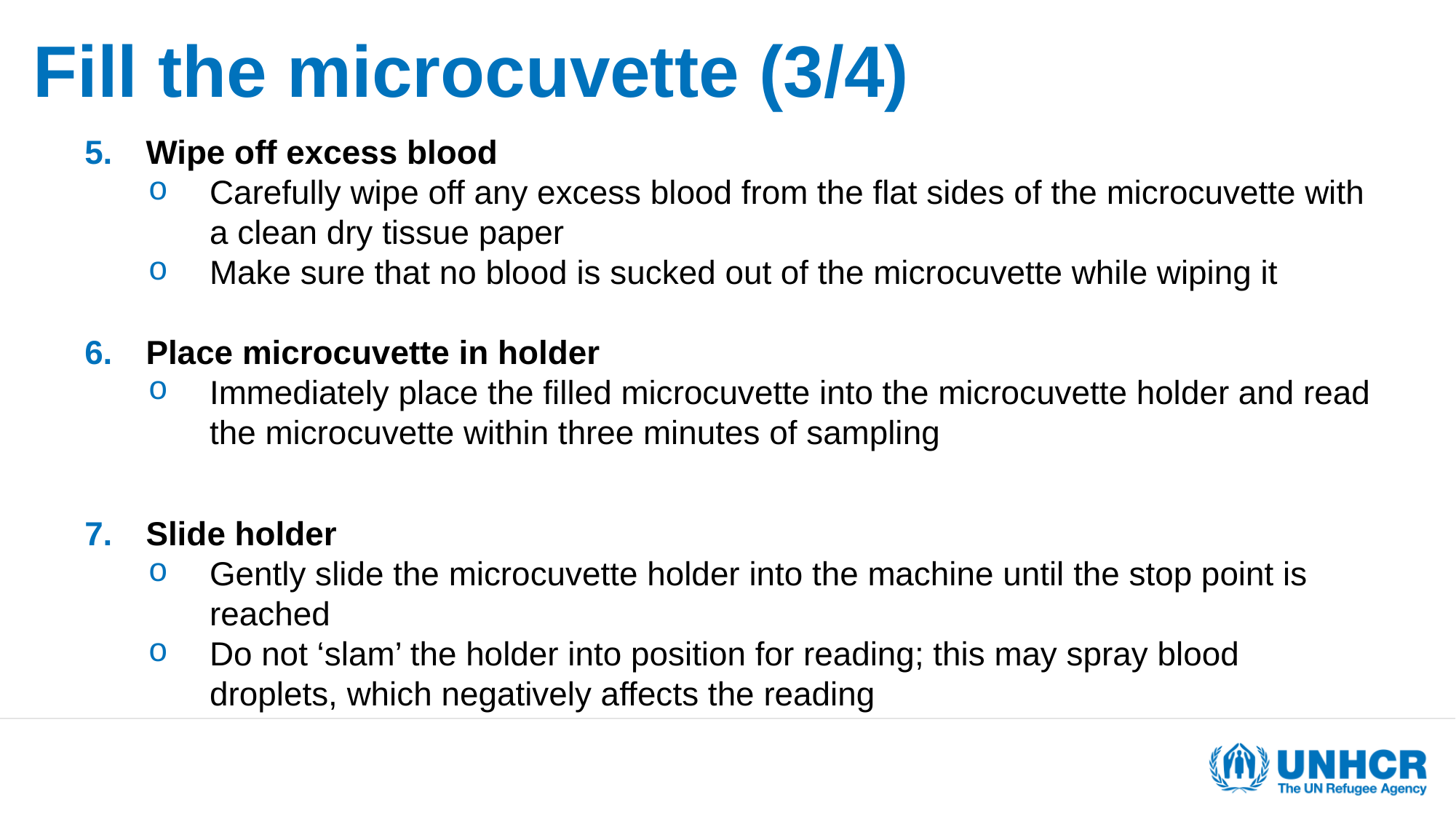

# Fill the microcuvette (3/4)
Wipe off excess blood
Carefully wipe off any excess blood from the flat sides of the microcuvette with a clean dry tissue paper
Make sure that no blood is sucked out of the microcuvette while wiping it

Place microcuvette in holder
Immediately place the filled microcuvette into the microcuvette holder and read the microcuvette within three minutes of sampling

Slide holder
Gently slide the microcuvette holder into the machine until the stop point is reached
Do not ‘slam’ the holder into position for reading; this may spray blood droplets, which negatively affects the reading